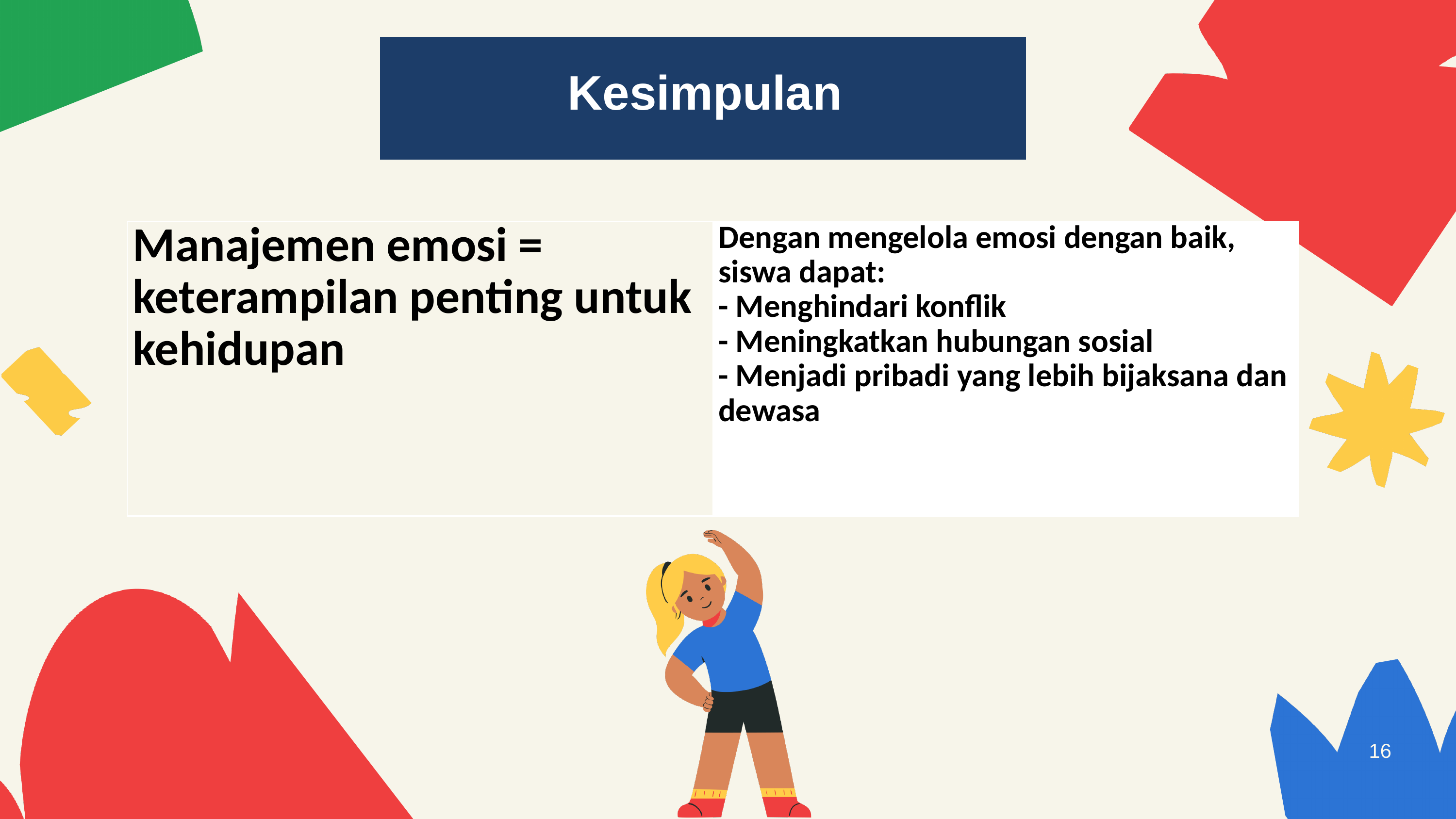

Kesimpulan
| Manajemen emosi = keterampilan penting untuk kehidupan | Dengan mengelola emosi dengan baik, siswa dapat: - Menghindari konflik - ⁠Meningkatkan hubungan sosial - ⁠Menjadi pribadi yang lebih bijaksana dan dewasa |
| --- | --- |

16